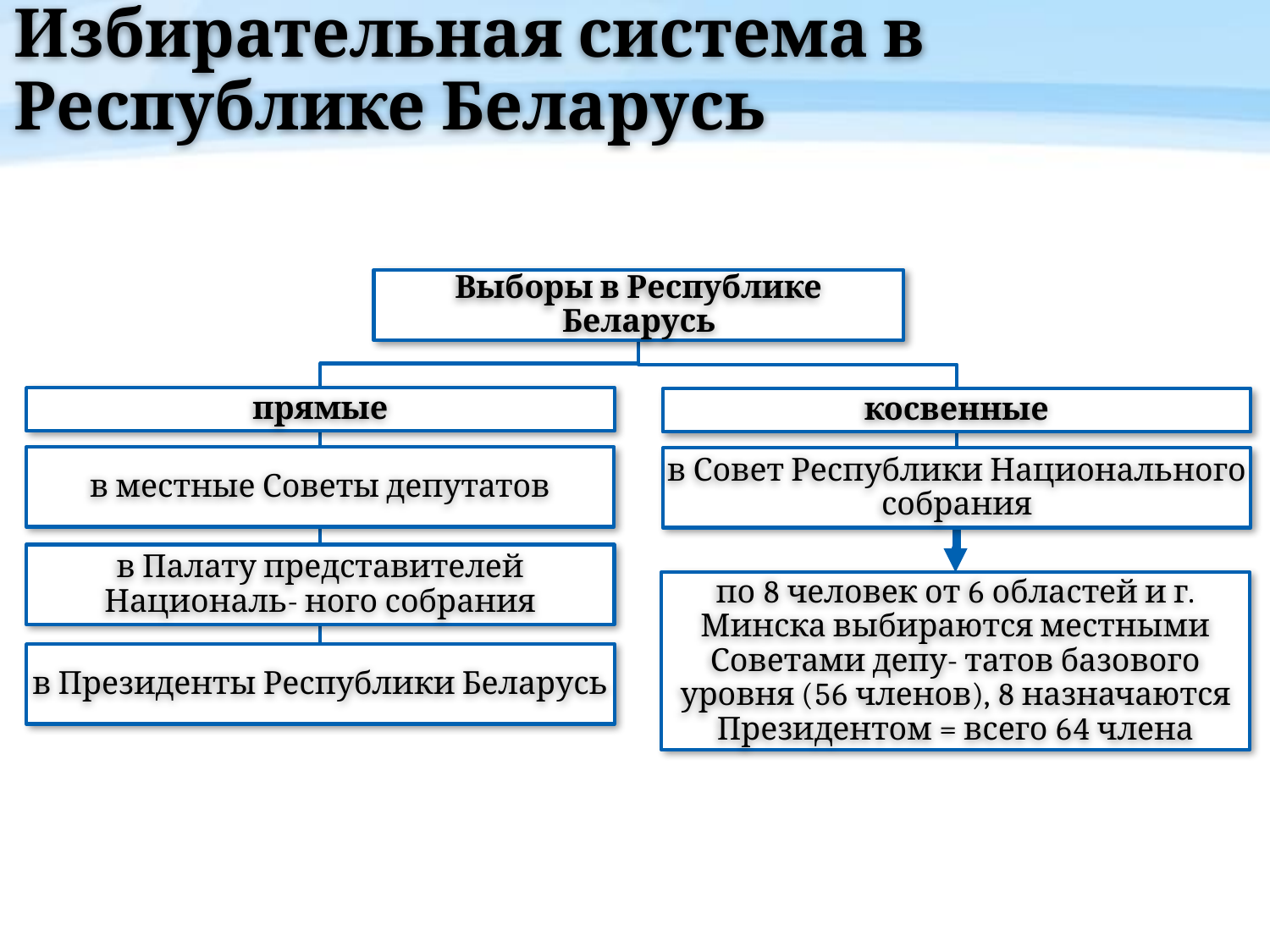

# Избирательная система в Республике Беларусь

Выборы в Республике Беларусь

прямые

косвенные

в местные Советы депутатов

в Совет Республики Национального собрания

в Палату представителей Националь- ного собрания

по 8 человек от 6 областей и г. Минска выбираются местными Советами депу- татов базового уровня (56 членов), 8 назначаются Президентом = всего 64 члена

в Президенты Республики Беларусь